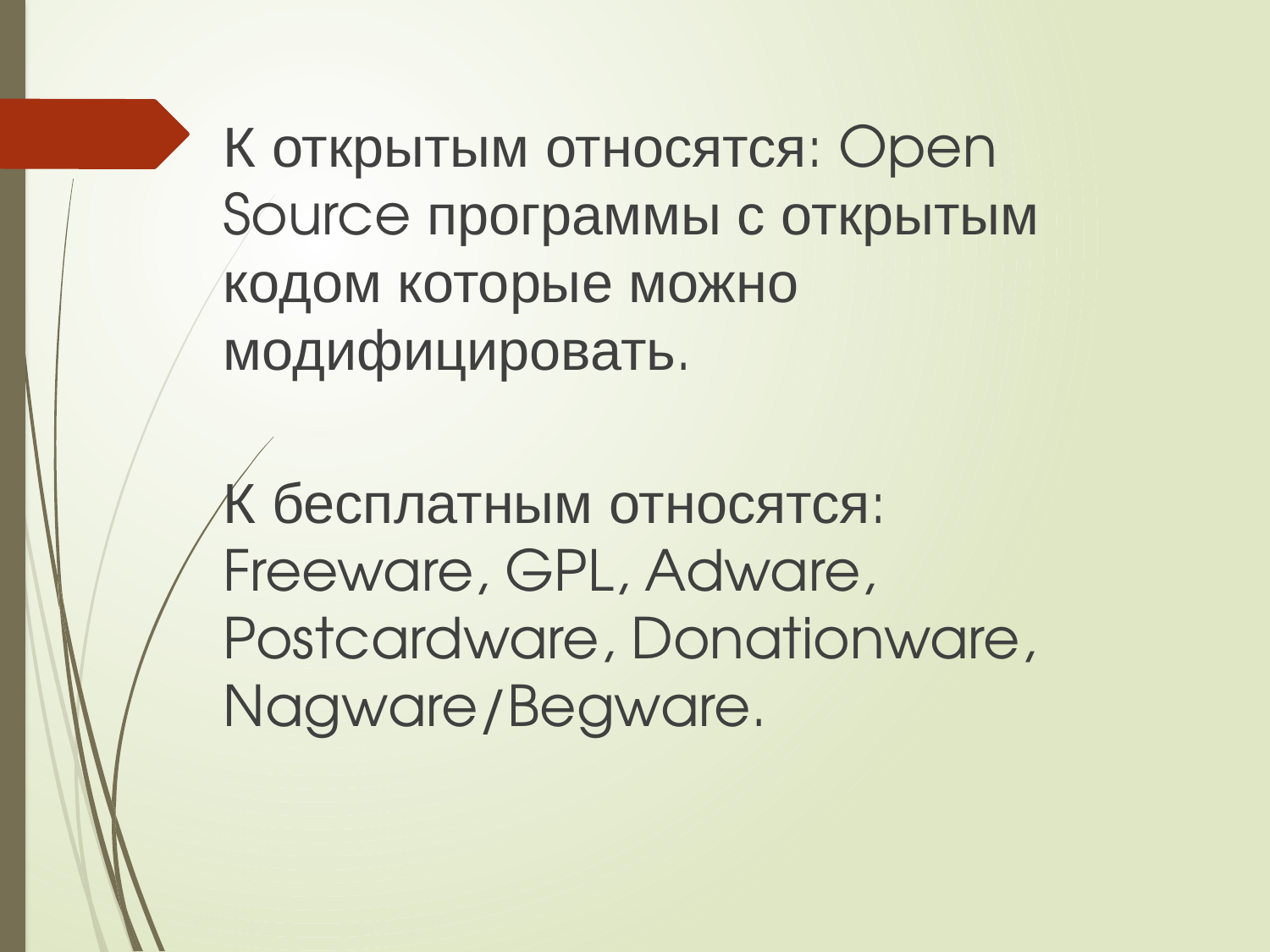

К открытым относятся: Open Source программы с открытым кодом которые можно модифицировать.
К бесплатным относятся: Freeware, GPL, Adware, Postcardware, Donationware, Nagware/Begware.